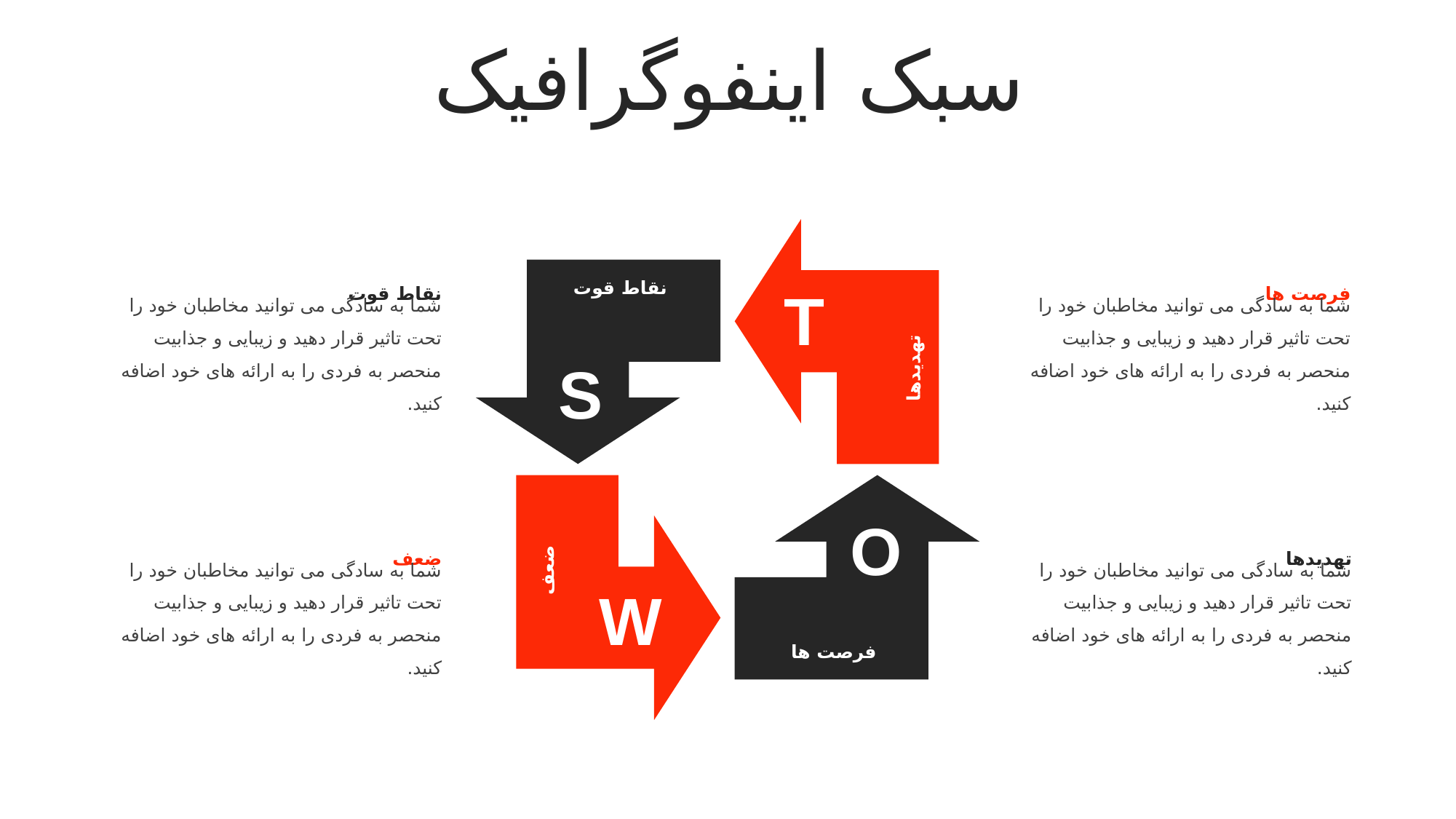

سبک اینفوگرافیک

نقاط قوت
T
نقاط قوت
شما به سادگی می توانید مخاطبان خود را تحت تاثیر قرار دهید و زیبایی و جذابیت منحصر به فردی را به ارائه های خود اضافه کنید.
فرصت ها
شما به سادگی می توانید مخاطبان خود را تحت تاثیر قرار دهید و زیبایی و جذابیت منحصر به فردی را به ارائه های خود اضافه کنید.
S
تهدیدها
O
ضعف
شما به سادگی می توانید مخاطبان خود را تحت تاثیر قرار دهید و زیبایی و جذابیت منحصر به فردی را به ارائه های خود اضافه کنید.
تهدیدها
شما به سادگی می توانید مخاطبان خود را تحت تاثیر قرار دهید و زیبایی و جذابیت منحصر به فردی را به ارائه های خود اضافه کنید.
ضعف
W
فرصت ها